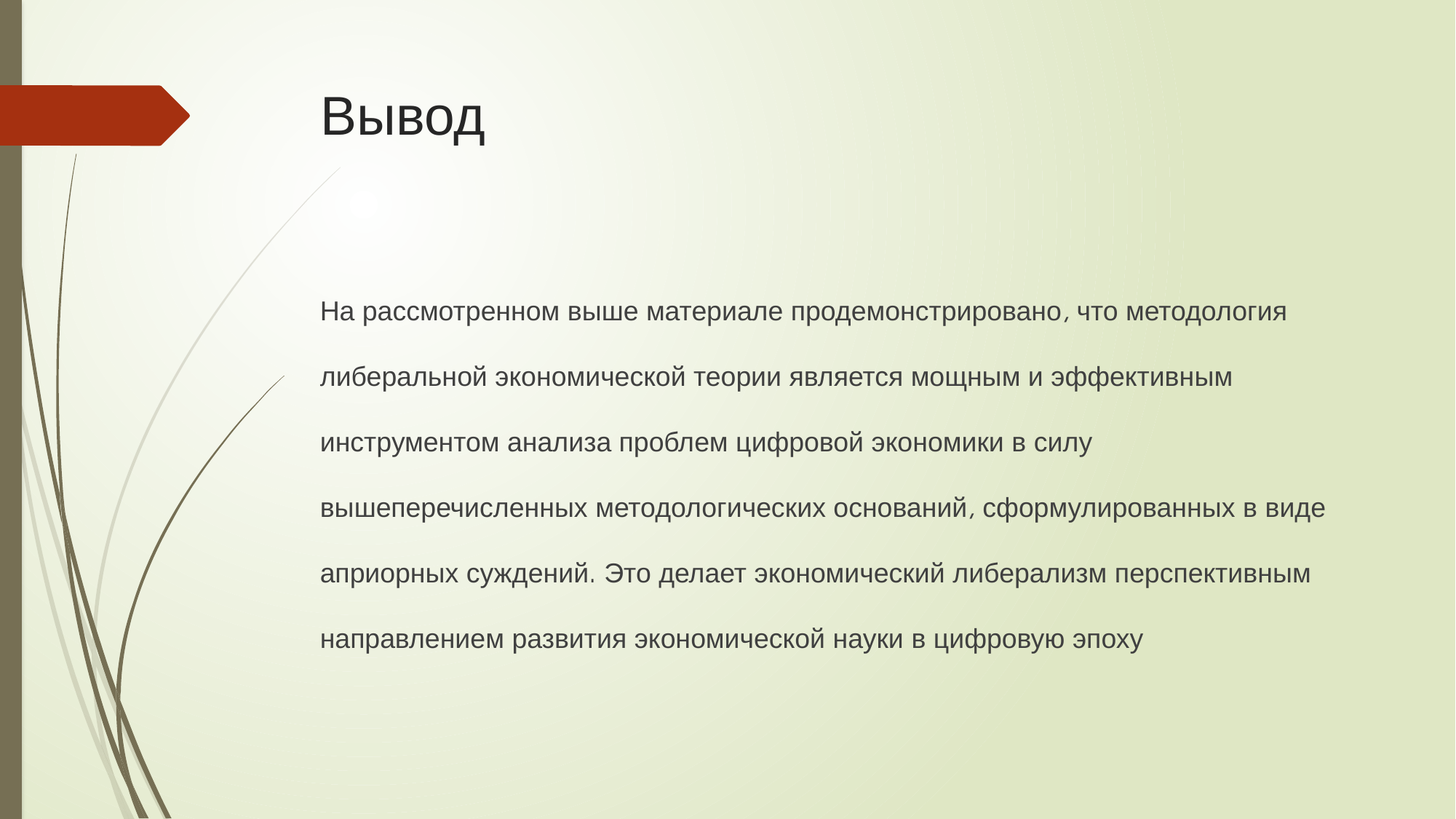

# Вывод
На рассмотренном выше материале продемонстрировано, что методология либеральной экономической теории является мощным и эффективным инструментом анализа проблем цифровой экономики в силу вышеперечисленных методологических оснований, сформулированных в виде априорных суждений. Это делает экономический либерализм перспективным направлением развития экономической науки в цифровую эпоху